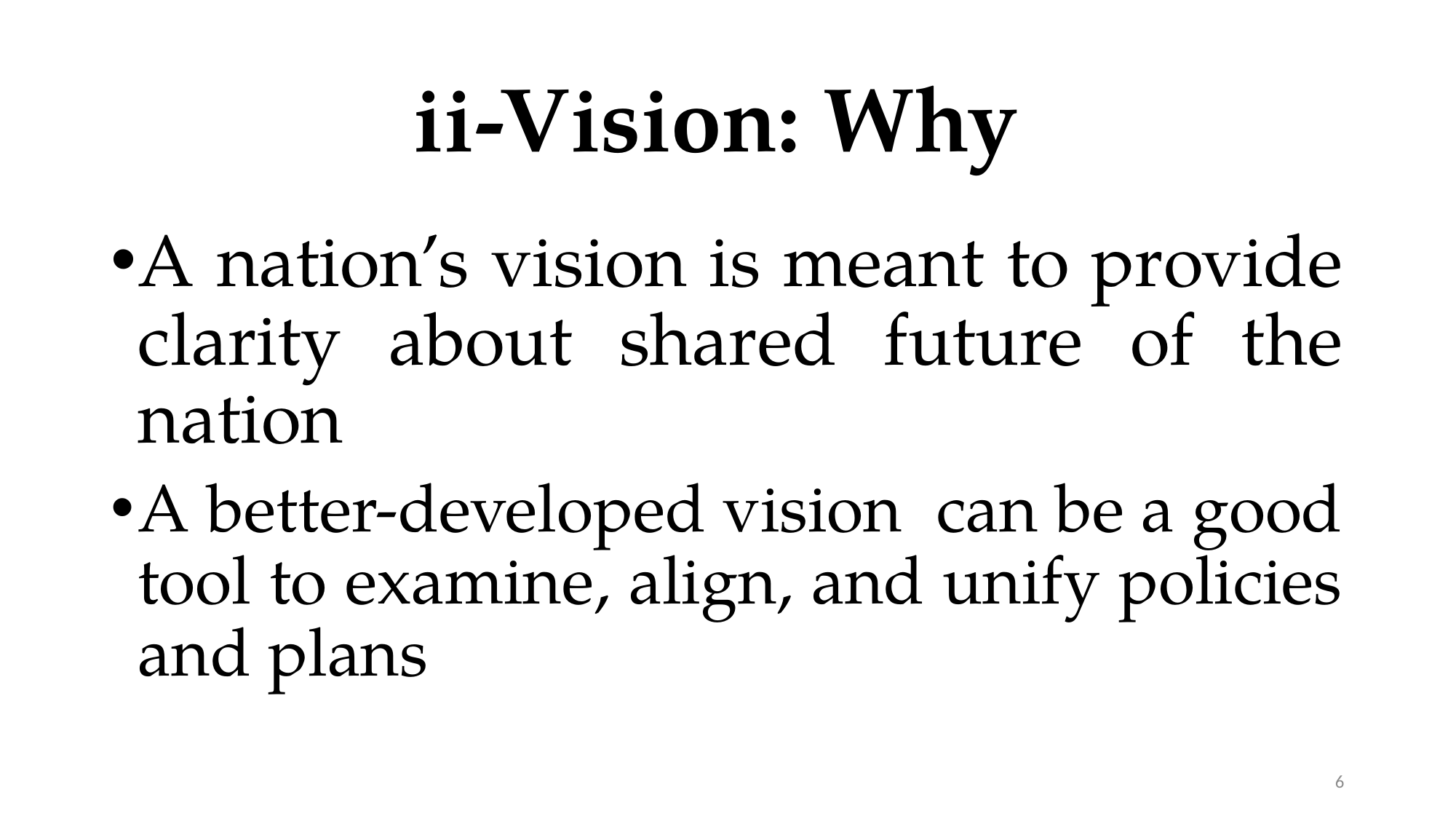

# ii-Vision: Why
A nation’s vision is meant to provide clarity about shared future of the nation
A better-developed vision  can be a good tool to examine, align, and unify policies and plans

6